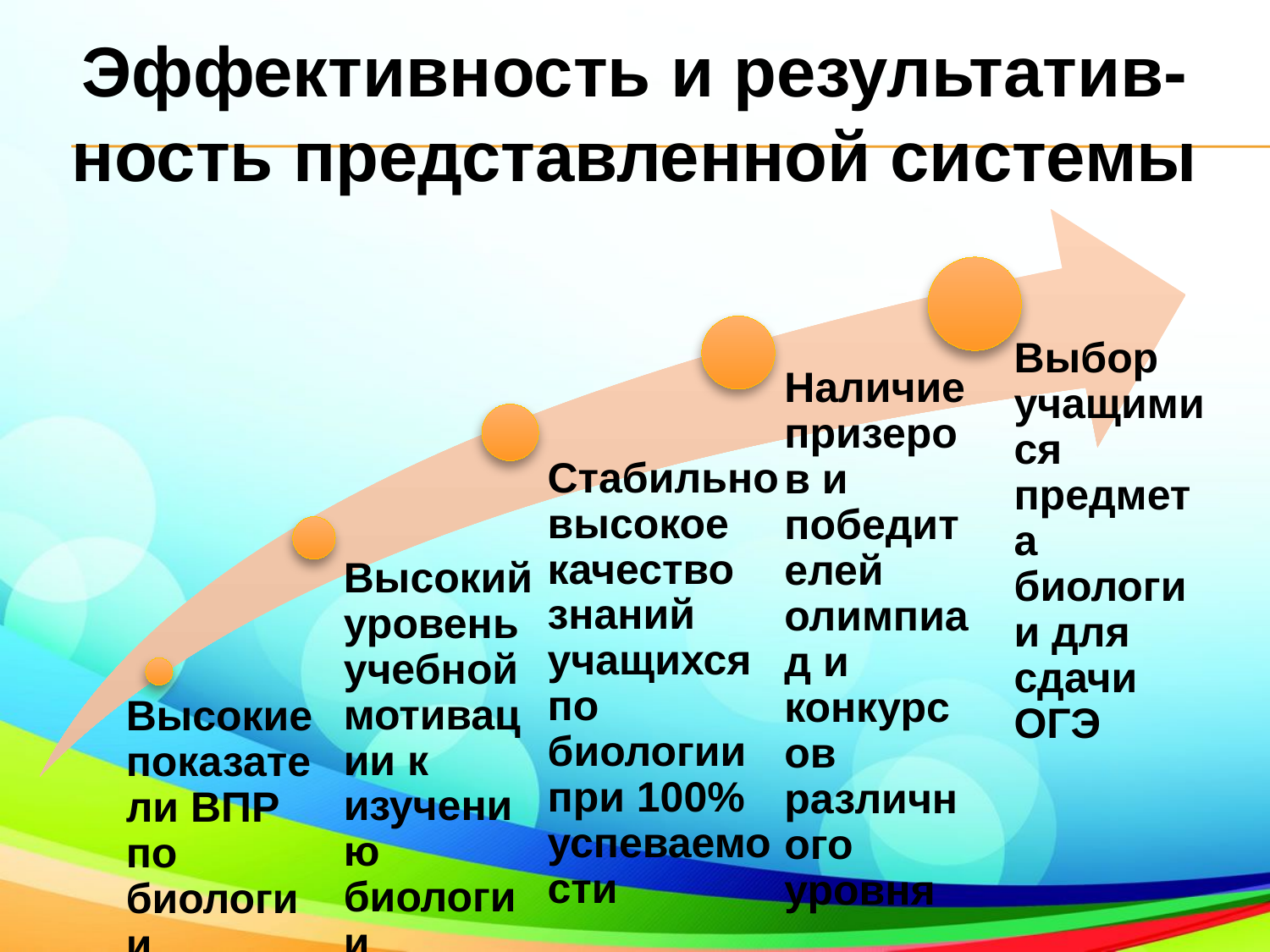

Эффективность и результатив-ность представленной системы
Высокий уровень учебной мотивации к изучению биологии
Стабильно высокое качество знаний учащихся по биологии при 100% успеваемости
Высокие показатели ВПР по биологии
Выбор учащимися предмета биологии для сдачи ОГЭ
Наличие призеров и победителей олимпиад и конкурсов  различного уровня